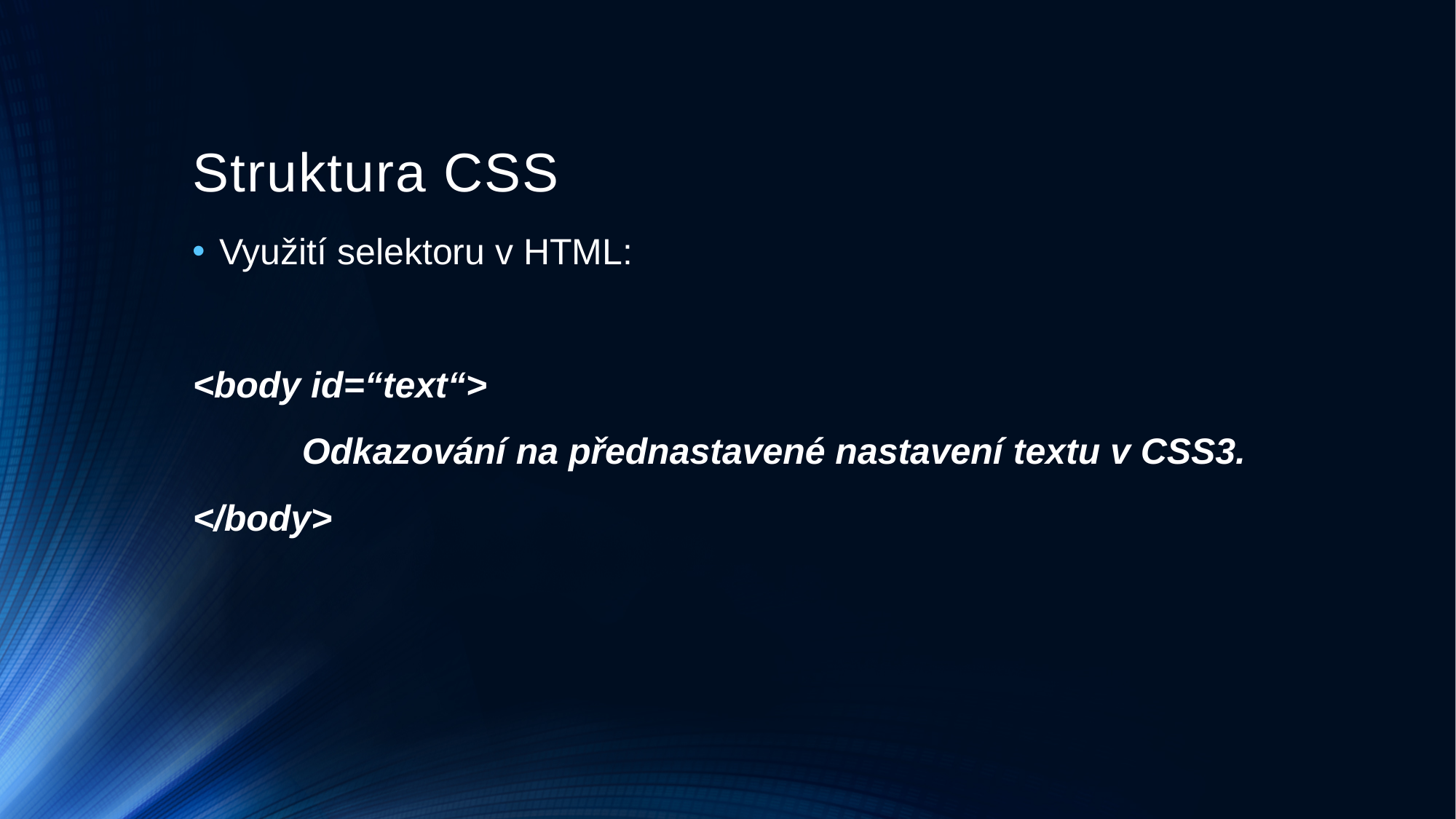

# Struktura CSS
Využití selektoru v HTML:

<body id=“text“>
	Odkazování na přednastavené nastavení textu v CSS3.
</body>